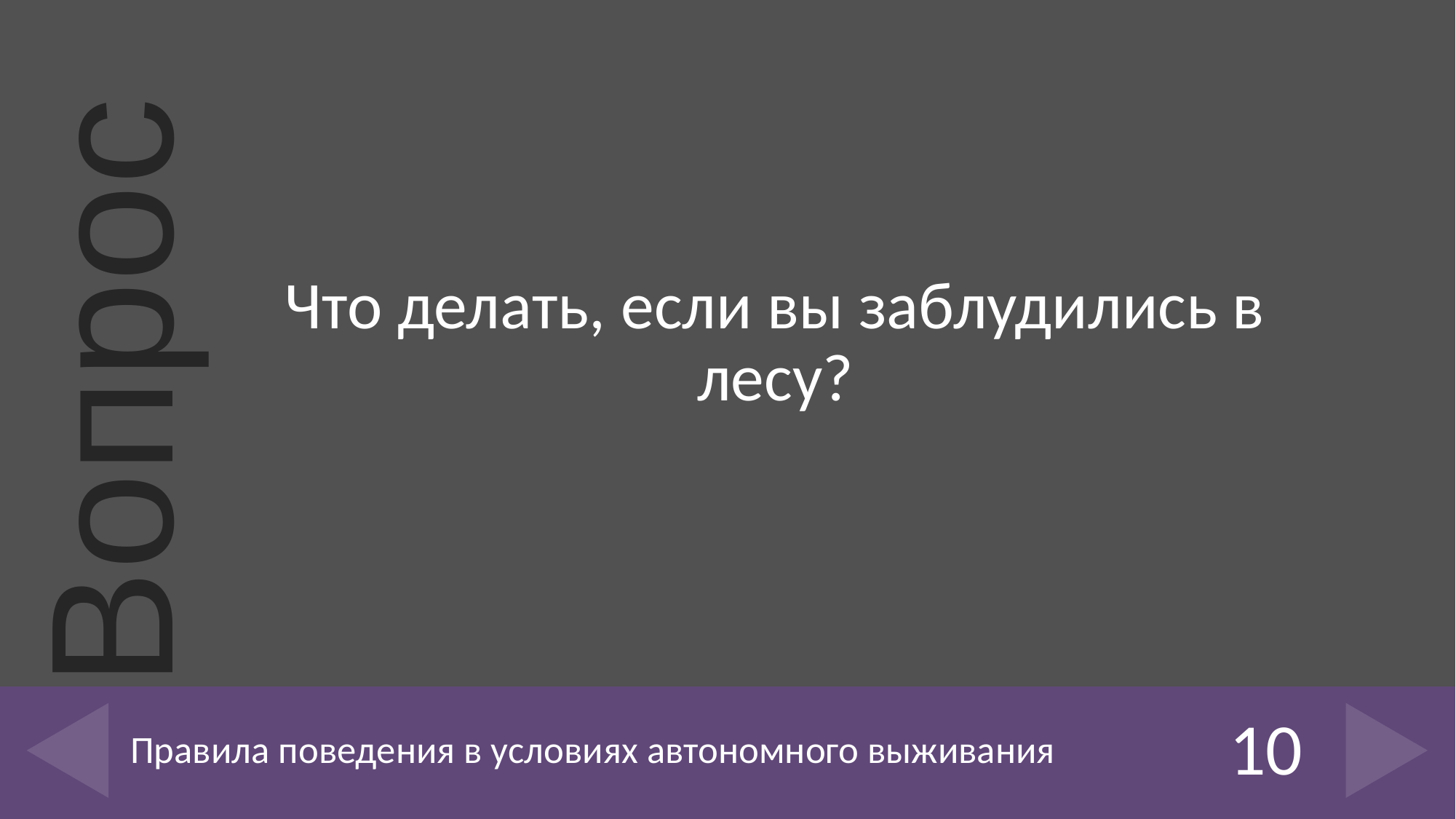

Что делать, если вы заблудились в лесу?
# Правила поведения в условиях автономного выживания
10